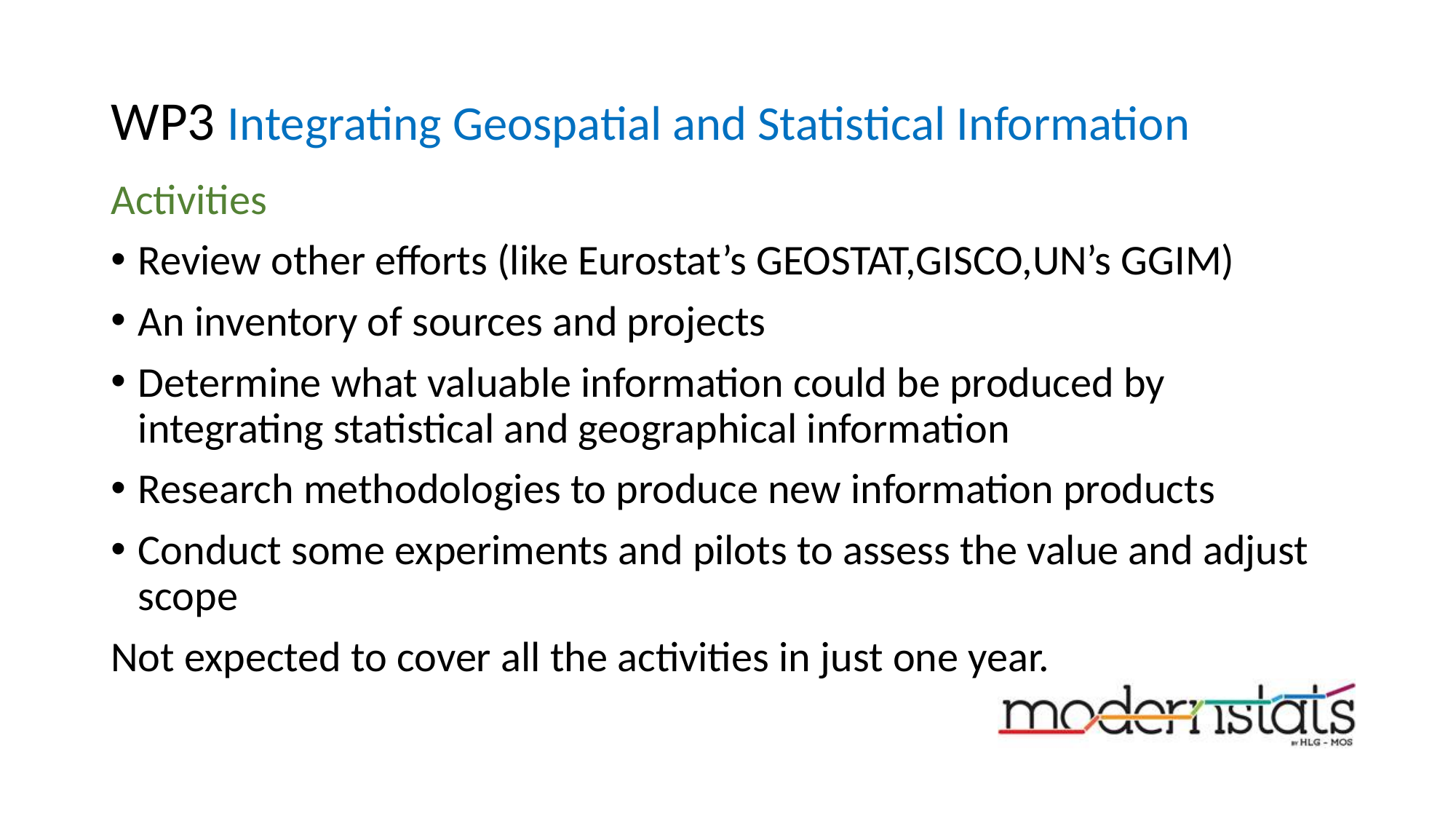

# WP3 Integrating Geospatial and Statistical Information
Activities
Review other efforts (like Eurostat’s GEOSTAT,GISCO,UN’s GGIM)
An inventory of sources and projects
Determine what valuable information could be produced by integrating statistical and geographical information
Research methodologies to produce new information products
Conduct some experiments and pilots to assess the value and adjust scope
Not expected to cover all the activities in just one year.

19